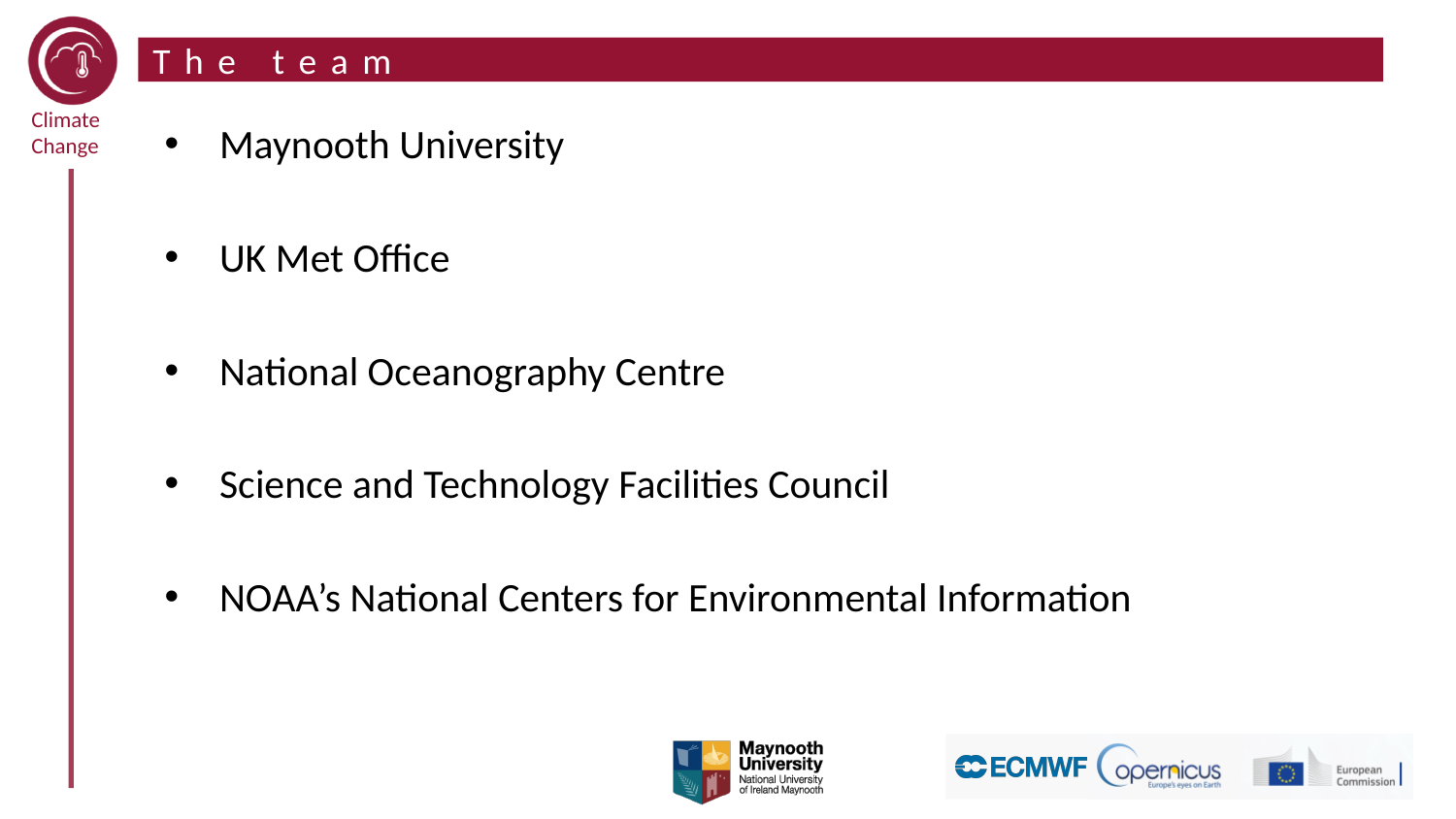

# The team
Maynooth University

UK Met Office

National Oceanography Centre

Science and Technology Facilities Council

NOAA’s National Centers for Environmental Information